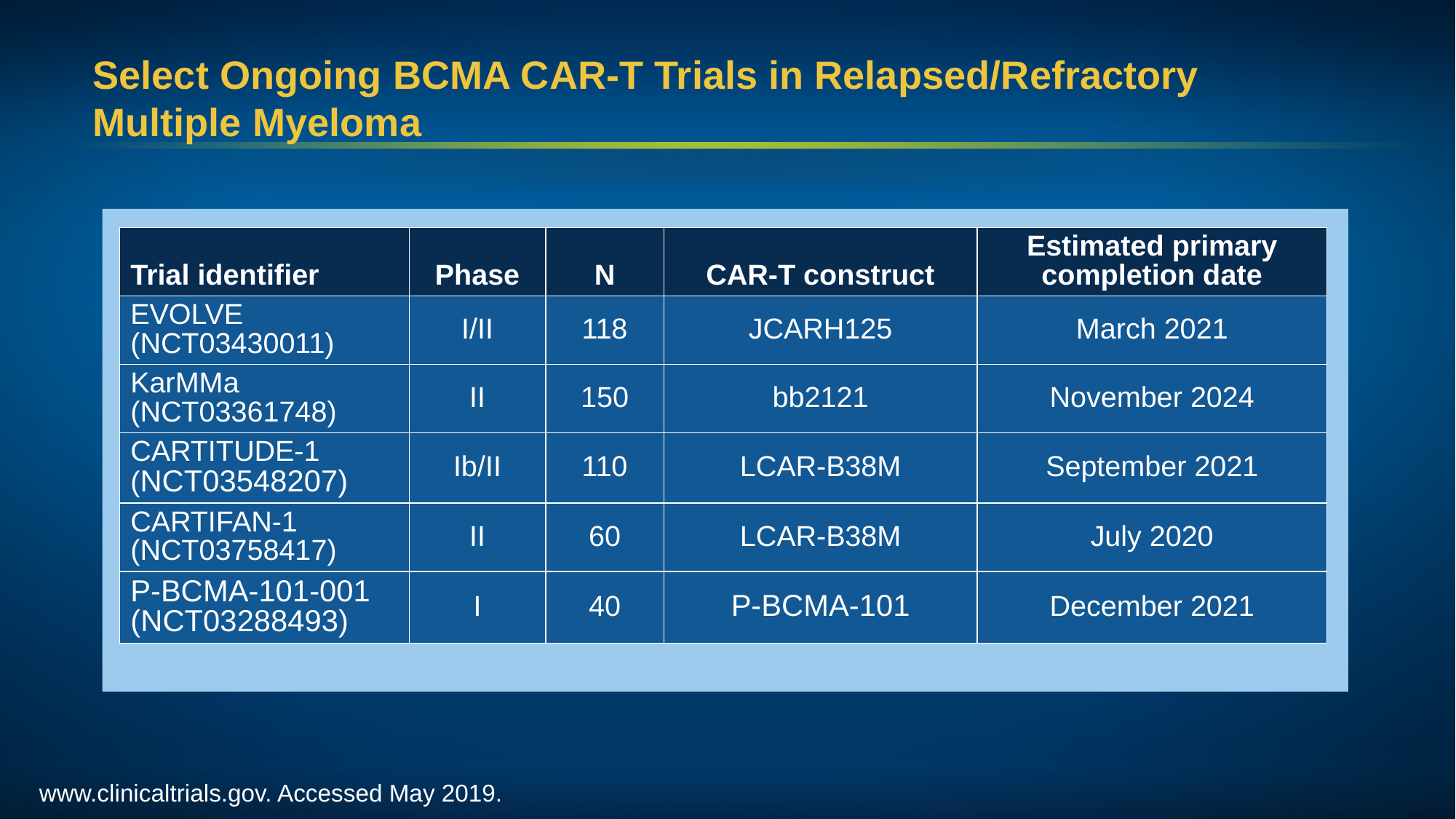

Select Ongoing BCMA CAR-T Trials in Relapsed/Refractory Multiple Myeloma

| Trial identifier | Phase | N | CAR-T construct | Estimated primary completion date |
| --- | --- | --- | --- | --- |
| EVOLVE (NCT03430011) | I/II | 118 | JCARH125 | March 2021 |
| KarMMa (NCT03361748) | II | 150 | bb2121 | November 2024 |
| CARTITUDE-1 (NCT03548207) | Ib/II | 110 | LCAR-B38M | September 2021 |
| CARTIFAN-1 (NCT03758417) | II | 60 | LCAR-B38M | July 2020 |
| P-BCMA-101-001 (NCT03288493) | I | 40 | P-BCMA-101 | December 2021 |
www.clinicaltrials.gov. Accessed May 2019.